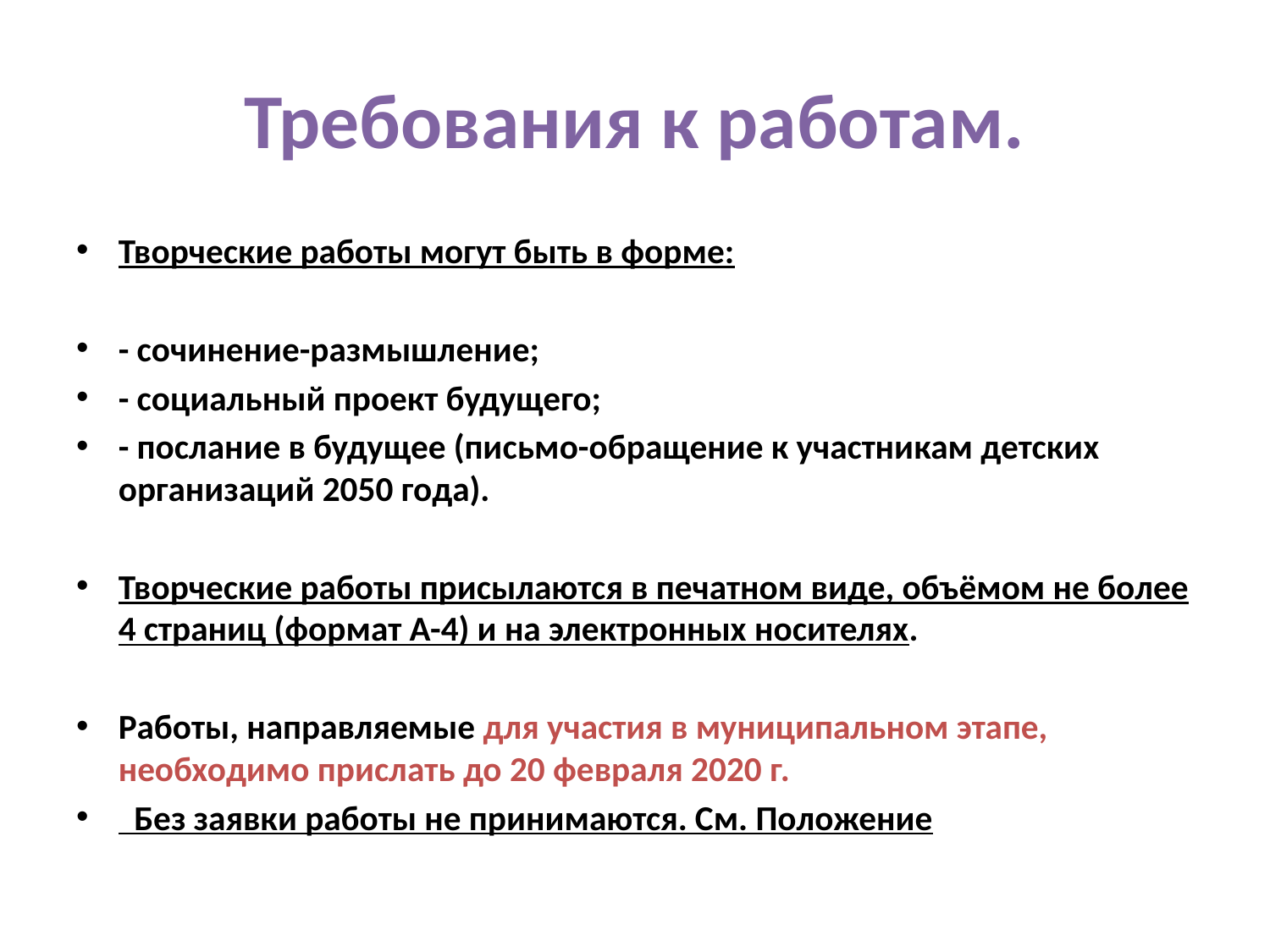

# Требования к работам.
Творческие работы могут быть в форме:

- сочинение-размышление;
- социальный проект будущего;
- послание в будущее (письмо-обращение к участникам детских организаций 2050 года).

Творческие работы присылаются в печатном виде, объёмом не более 4 страниц (формат А-4) и на электронных носителях.

Работы, направляемые для участия в муниципальном этапе, необходимо прислать до 20 февраля 2020 г.
  Без заявки работы не принимаются. См. Положение